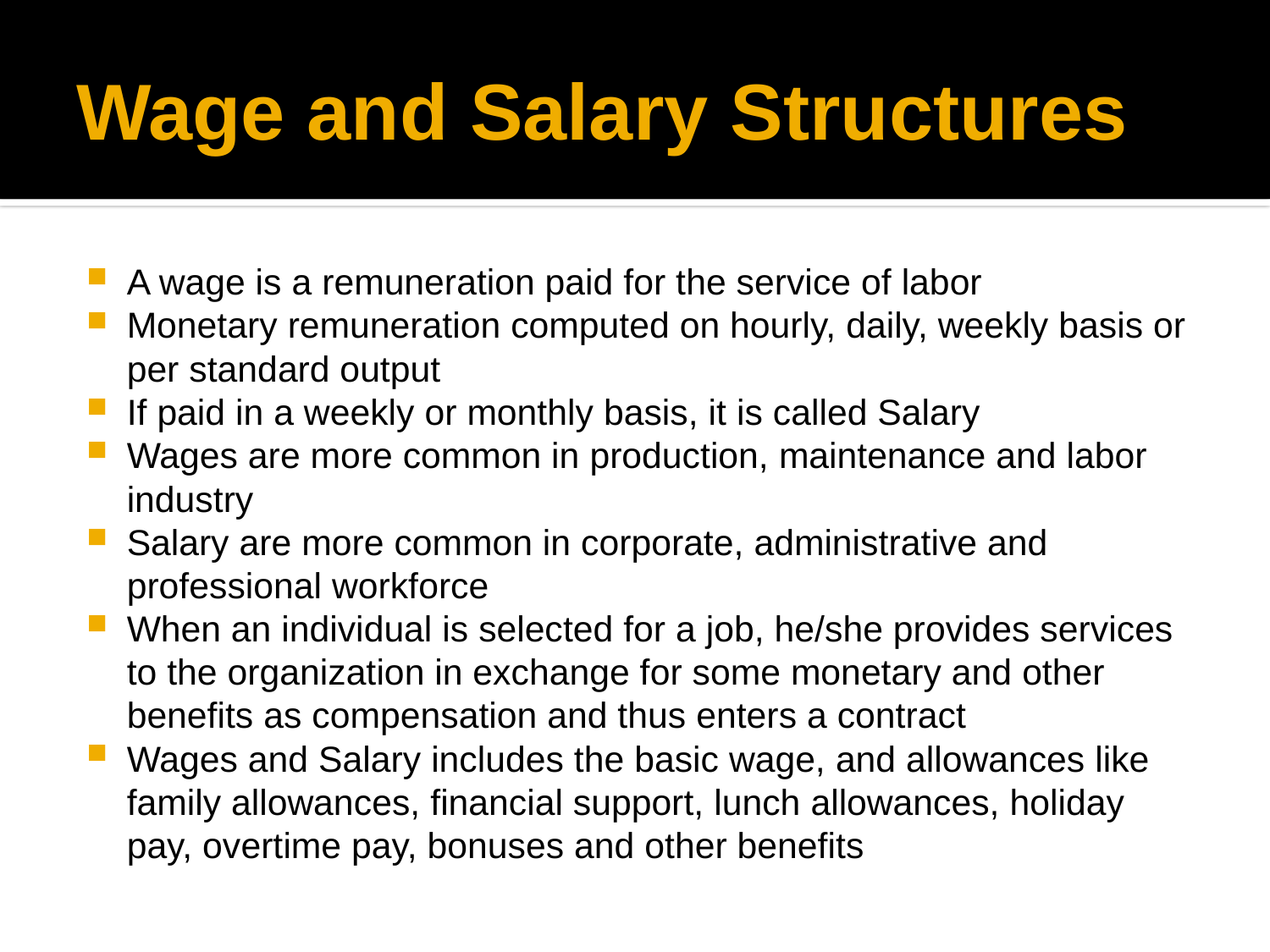

# Wage and Salary Structures
A wage is a remuneration paid for the service of labor
Monetary remuneration computed on hourly, daily, weekly basis or per standard output
If paid in a weekly or monthly basis, it is called Salary
Wages are more common in production, maintenance and labor industry
Salary are more common in corporate, administrative and professional workforce
When an individual is selected for a job, he/she provides services to the organization in exchange for some monetary and other benefits as compensation and thus enters a contract
Wages and Salary includes the basic wage, and allowances like family allowances, financial support, lunch allowances, holiday pay, overtime pay, bonuses and other benefits